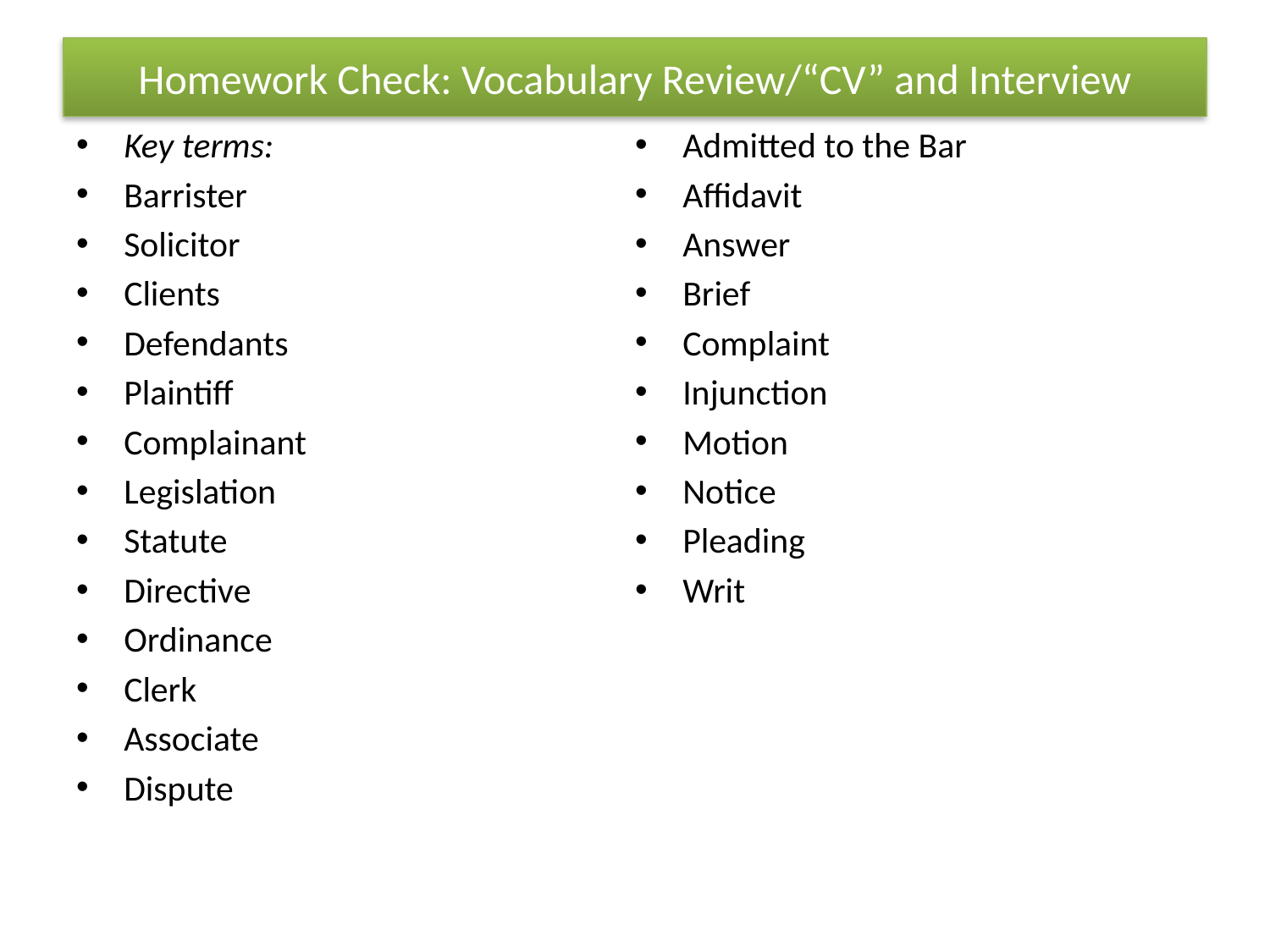

# Homework Check: Vocabulary Review/“CV” and Interview
Key terms:
Barrister
Solicitor
Clients
Defendants
Plaintiff
Complainant
Legislation
Statute
Directive
Ordinance
Clerk
Associate
Dispute
Admitted to the Bar
Affidavit
Answer
Brief
Complaint
Injunction
Motion
Notice
Pleading
Writ